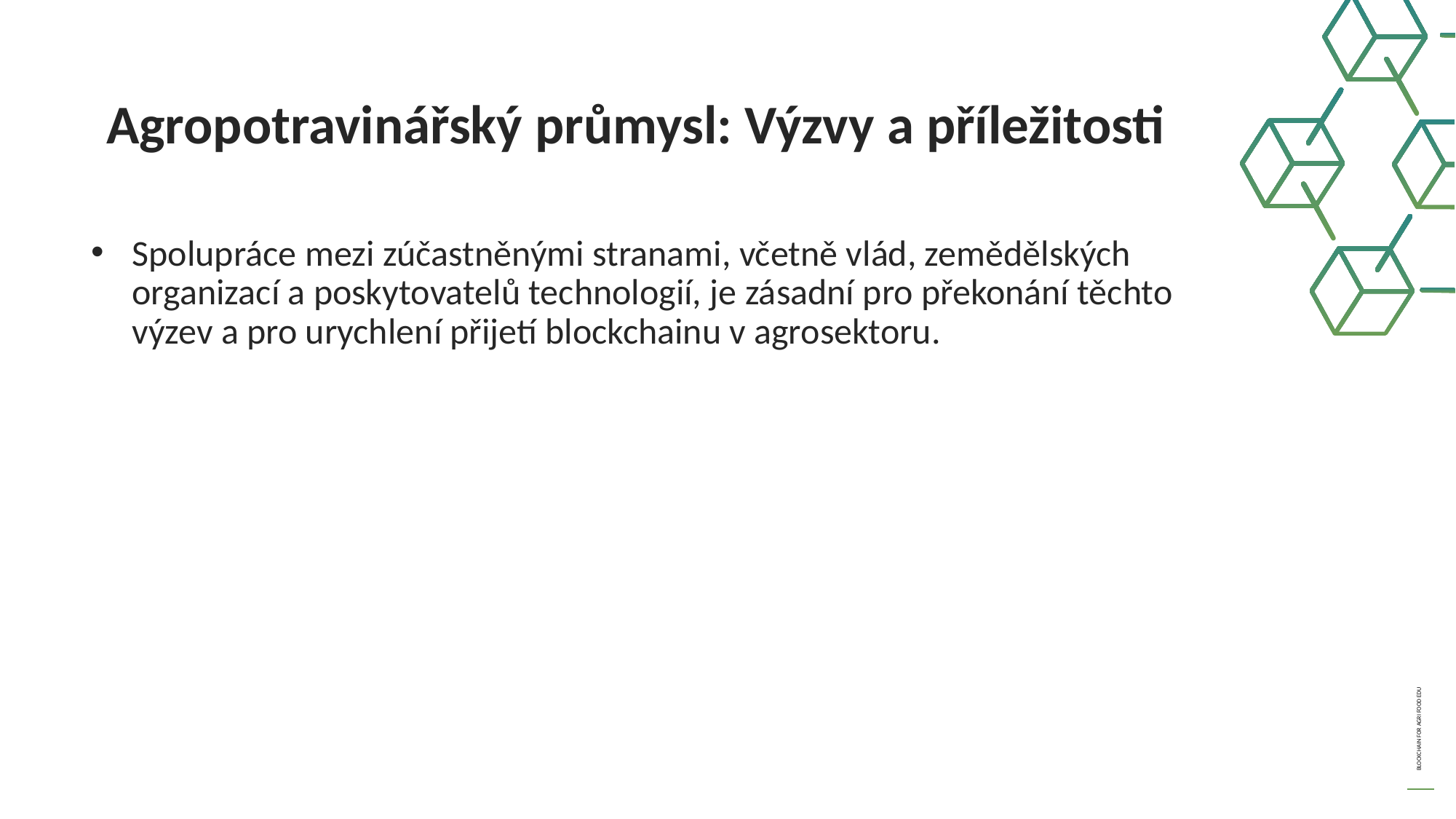

Agropotravinářský průmysl: Výzvy a příležitosti
Spolupráce mezi zúčastněnými stranami, včetně vlád, zemědělských organizací a poskytovatelů technologií, je zásadní pro překonání těchto výzev a pro urychlení přijetí blockchainu v agrosektoru.